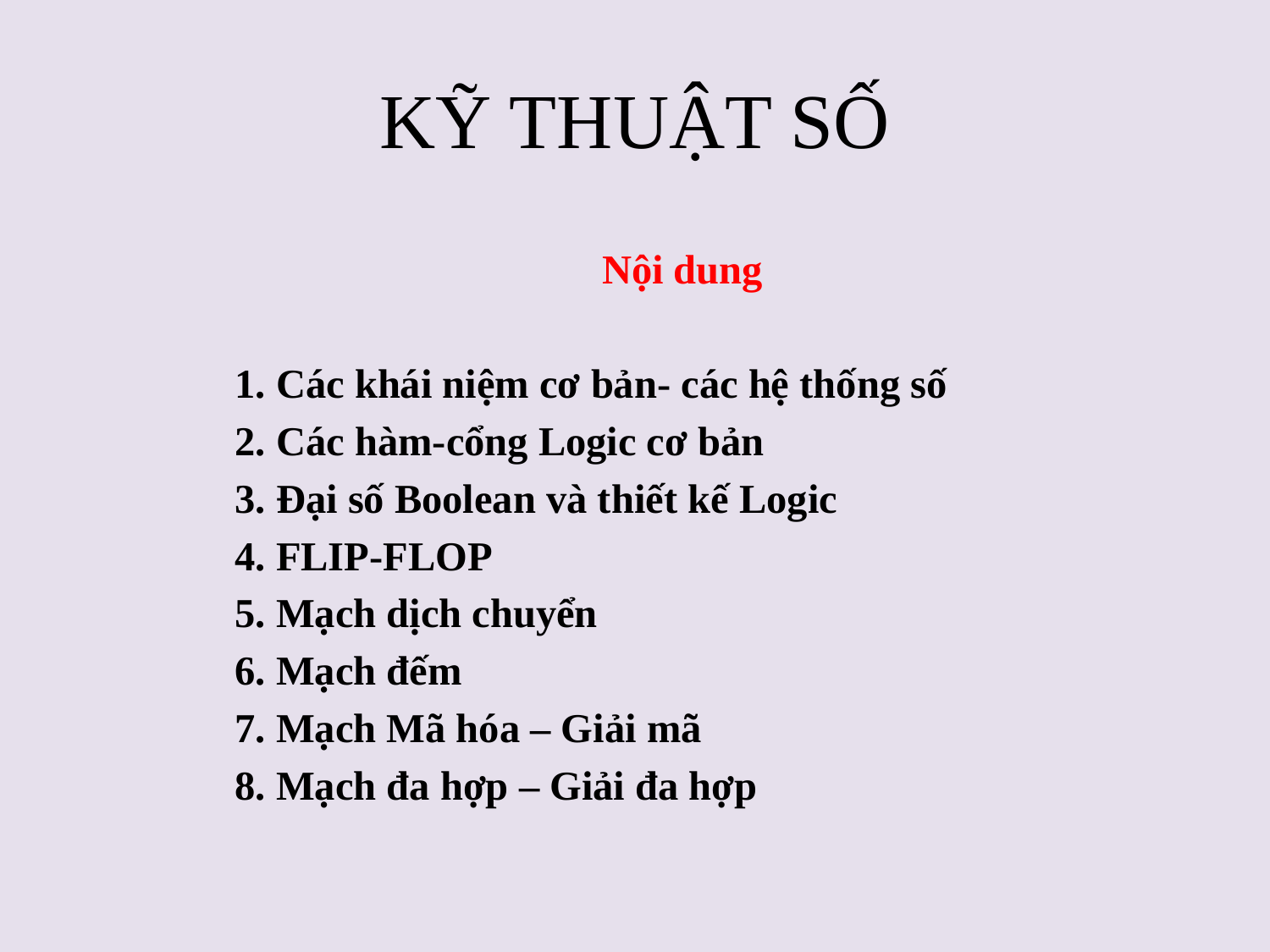

# KỸ THUẬT SỐ
Nội dung

1. Các khái niệm cơ bản- các hệ thống số
2. Các hàm-cổng Logic cơ bản
3. Đại số Boolean và thiết kế Logic
4. FLIP-FLOP
5. Mạch dịch chuyển
6. Mạch đếm
7. Mạch Mã hóa – Giải mã
8. Mạch đa hợp – Giải đa hợp